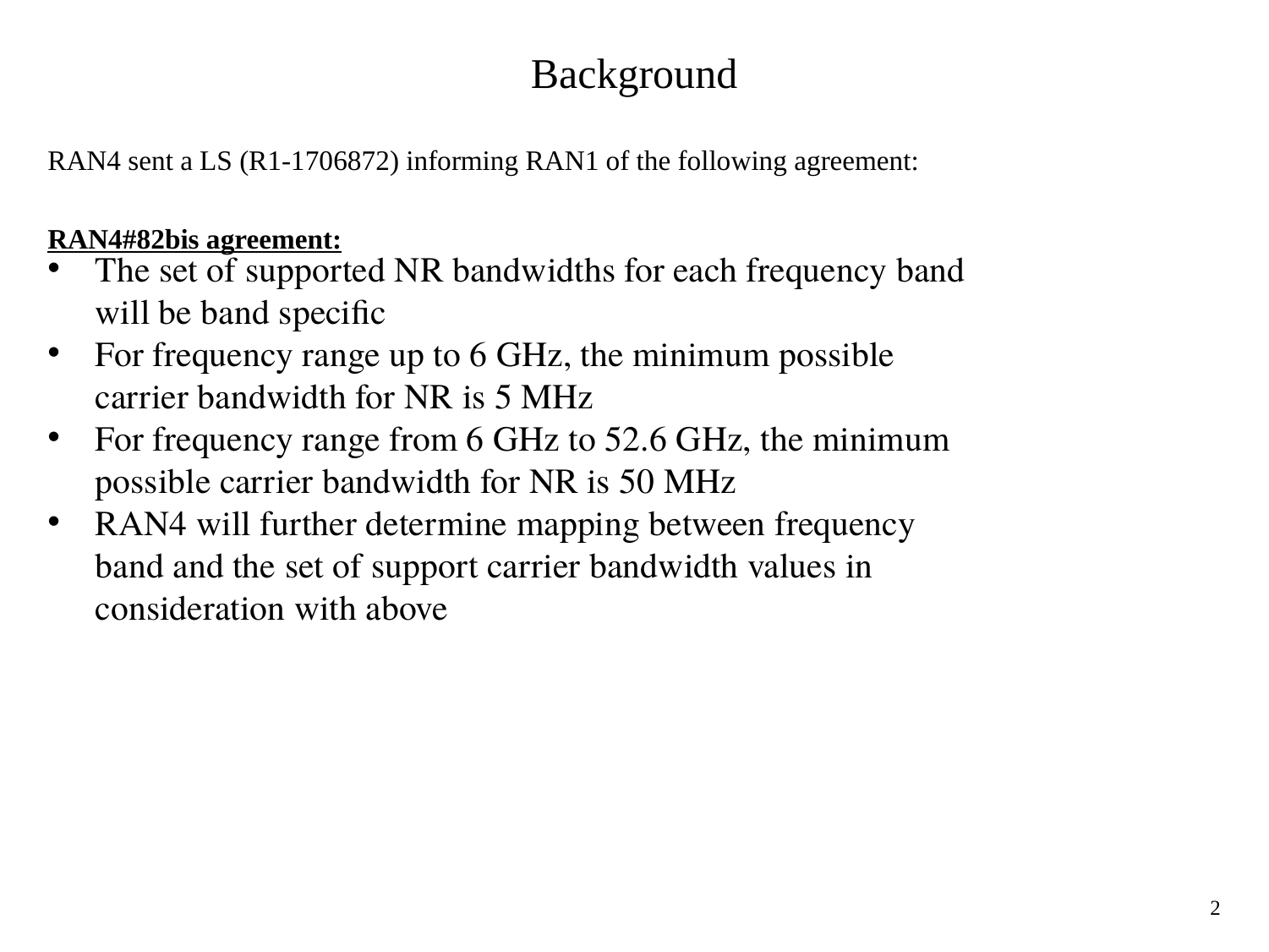

# Background
RAN4 sent a LS (R1-1706872) informing RAN1 of the following agreement:

RAN4#82bis agreement:

The set of supported NR bandwidths for each frequency band will be band specific
For frequency range up to 6 GHz, the minimum possible carrier bandwidth for NR is 5 MHz
For frequency range from 6 GHz to 52.6 GHz, the minimum possible carrier bandwidth for NR is 50 MHz
RAN4 will further determine mapping between frequency band and the set of support carrier bandwidth values in consideration with above
2